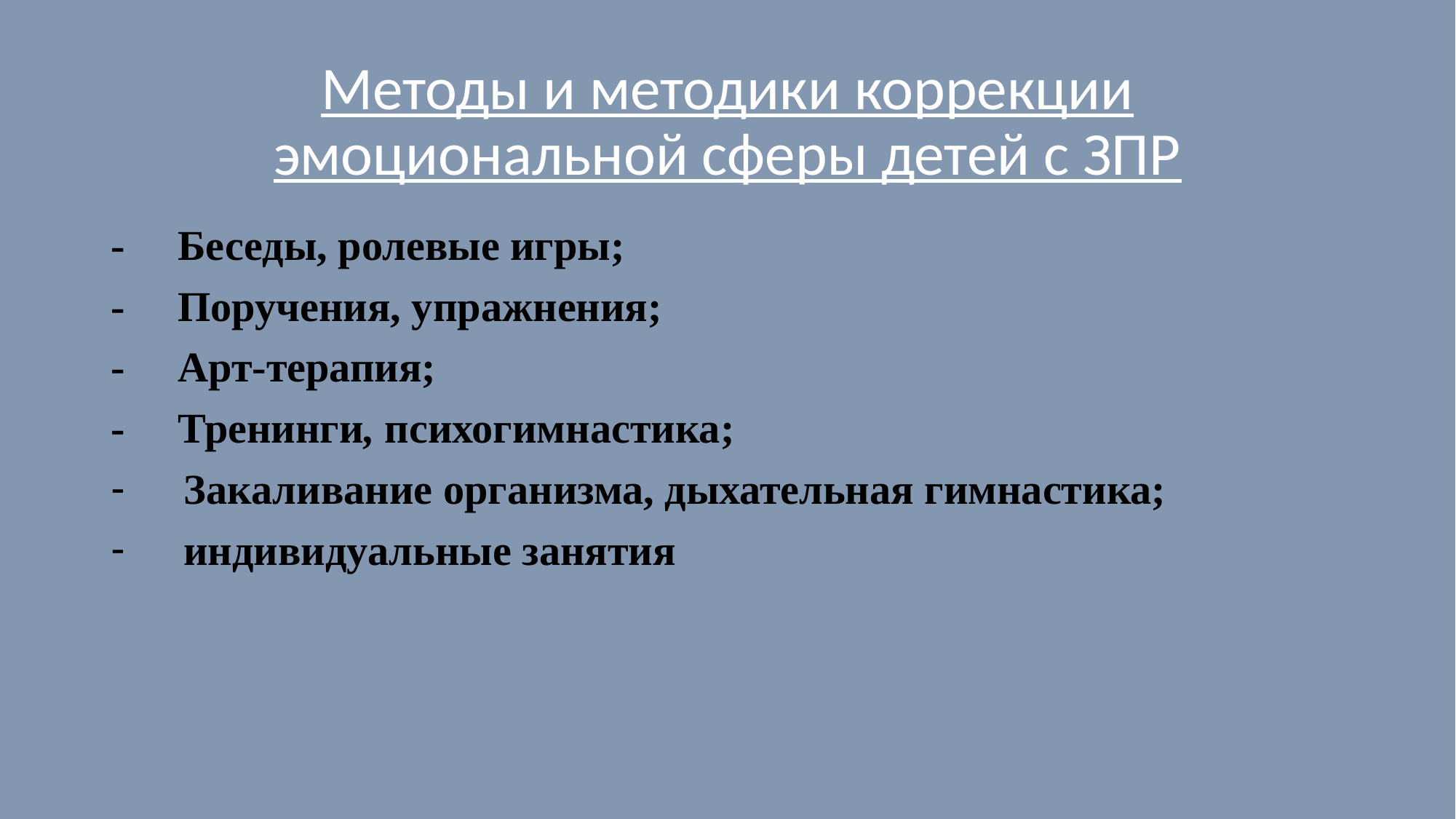

# Методы и методики коррекции эмоциональной сферы детей с ЗПР
-     Беседы, ролевые игры;
-     Поручения, упражнения;
-     Арт-терапия;
-     Тренинги, психогимнастика;
Закаливание организма, дыхательная гимнастика;
индивидуальные занятия